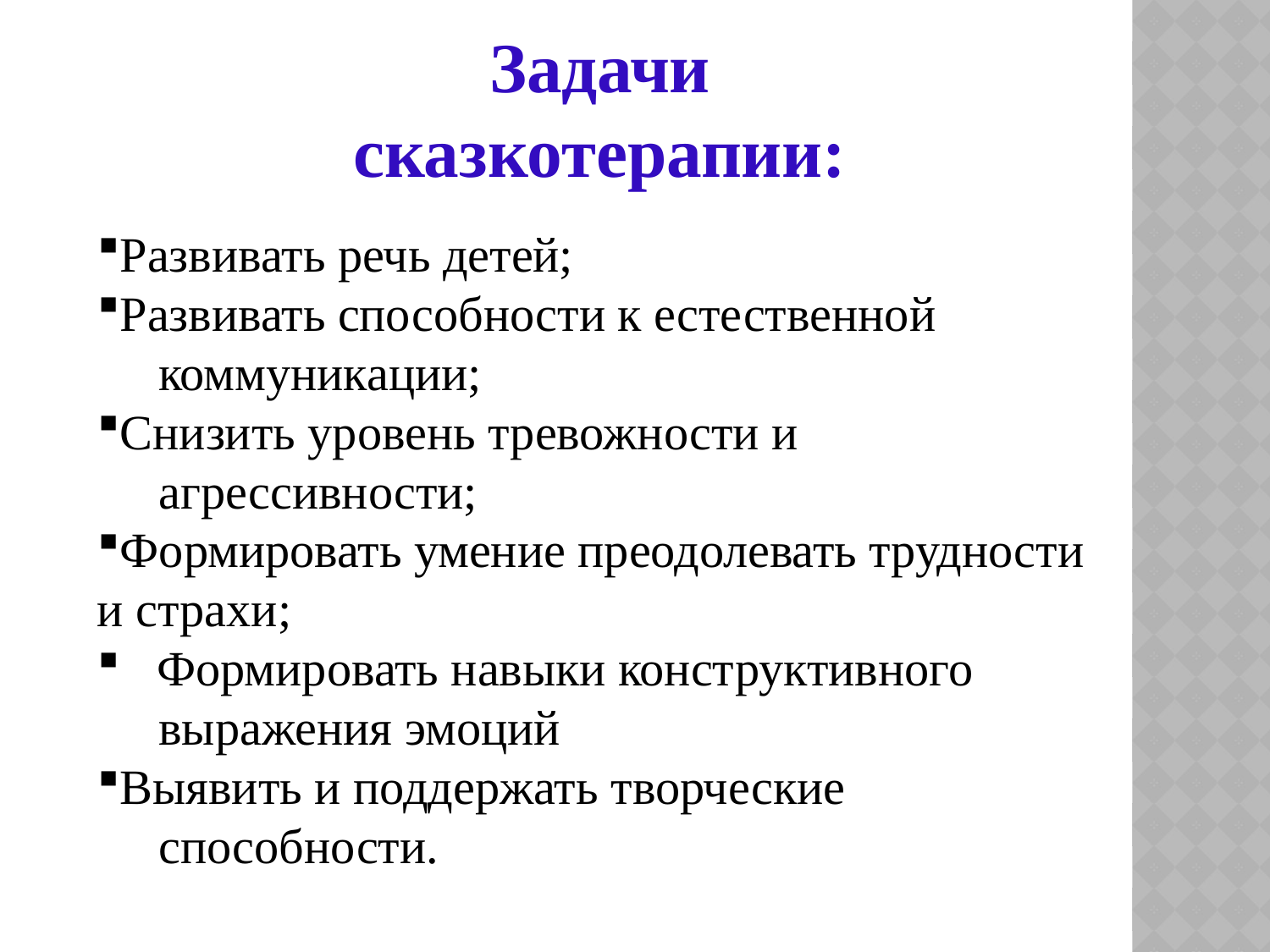

Задачи сказкотерапии:

Развивать речь детей;
Развивать способности к естественной
     коммуникации;
Снизить уровень тревожности и
     агрессивности;
Формировать умение преодолевать трудности и страхи;
   Формировать навыки конструктивного
     выражения эмоций
Выявить и поддержать творческие
     способности.